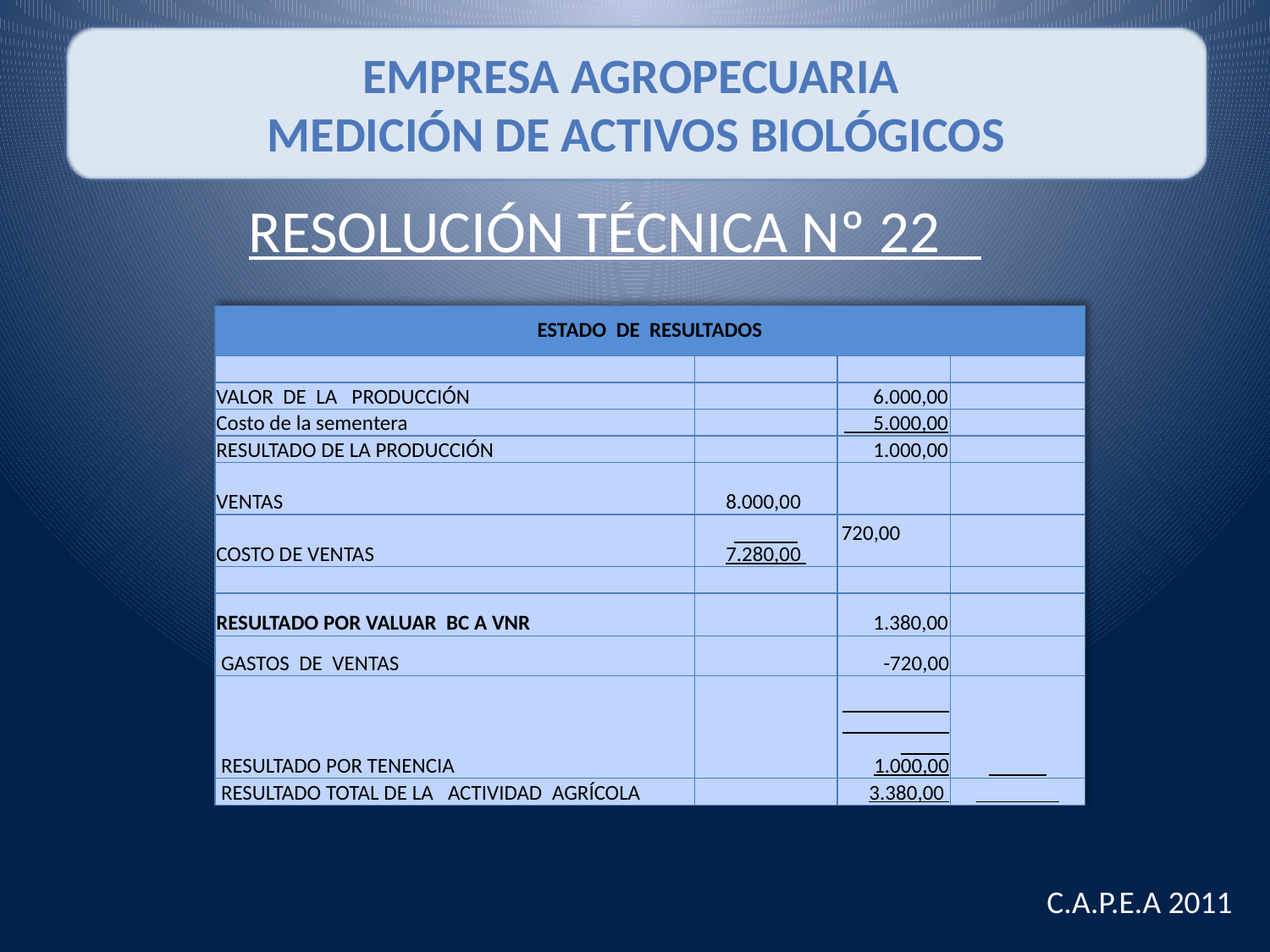

Empresa Agropecuaria
Medición de Activos Biológicos
RESOLUCIÓN TÉCNICA Nº 22

| ESTADO DE RESULTADOS |  |  |  |
| --- | --- | --- | --- |
|  |  |  |  |
| VALOR DE LA PRODUCCIÓN |  | 6.000,00 |  |
| Costo de la sementera |  | 5.000,00 |  |
| RESULTADO DE LA PRODUCCIÓN |  | 1.000,00 |  |
| VENTAS | 8.000,00 |  |  |
| COSTO DE VENTAS | 7.280,00 | 720,00 |  |
|  |  |  |  |
| RESULTADO POR VALUAR BC A VNR |  | 1.380,00 |  |
| GASTOS DE VENTAS |  | -720,00 |  |
| RESULTADO POR TENENCIA |  | 1.000,00 |  |
| RESULTADO TOTAL DE LA ACTIVIDAD AGRÍCOLA |  | 3.380,00 |  |

C.A.P.E.A 2011